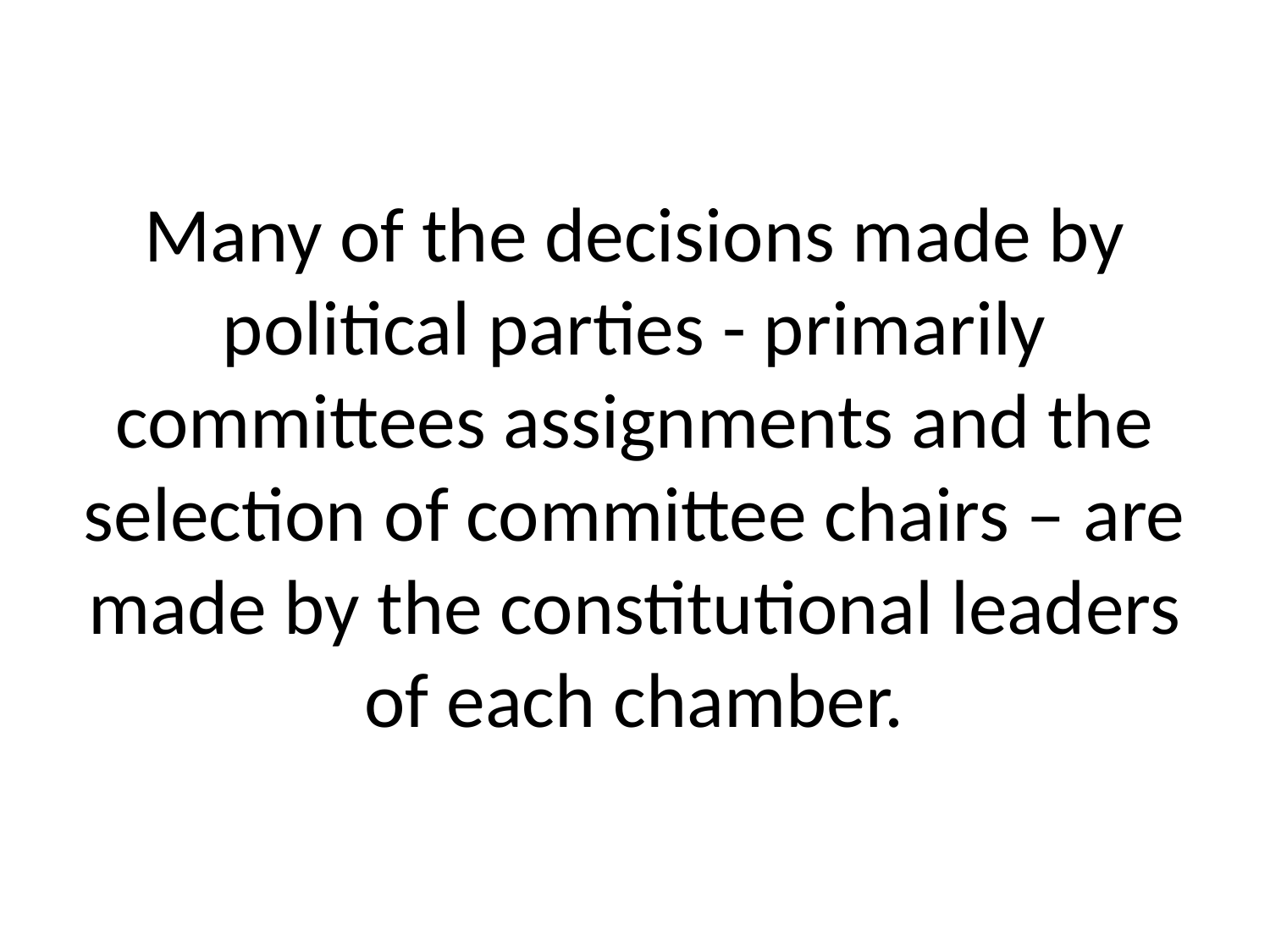

# Many of the decisions made by political parties - primarily committees assignments and the selection of committee chairs – are made by the constitutional leaders of each chamber.